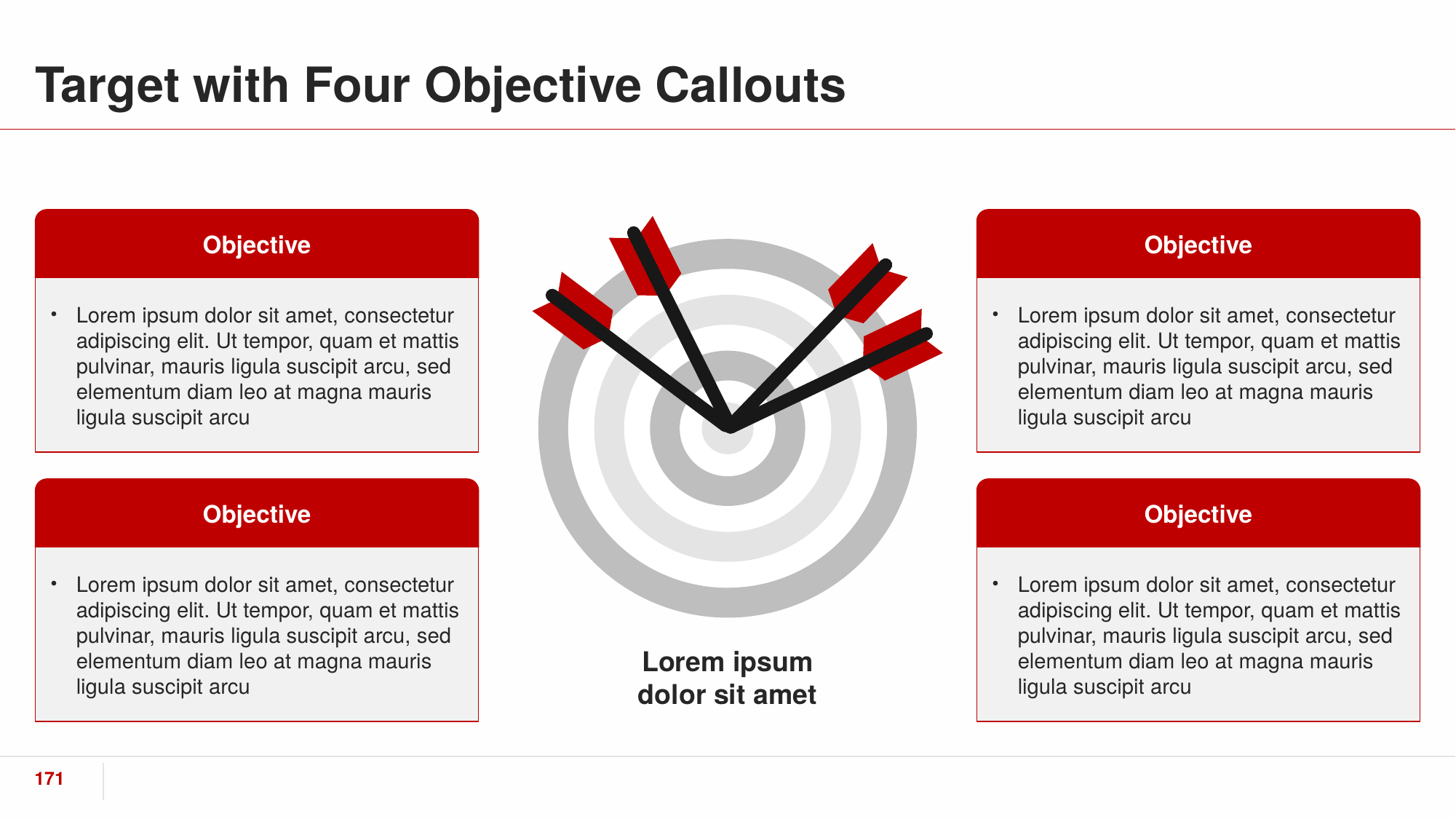

# Target with Four Objective Callouts
Objective
Lorem ipsum dolor sit amet, consectetur adipiscing elit. Ut tempor, quam et mattis pulvinar, mauris ligula suscipit arcu, sed elementum diam leo at magna mauris ligula suscipit arcu
Objective
Lorem ipsum dolor sit amet, consectetur adipiscing elit. Ut tempor, quam et mattis pulvinar, mauris ligula suscipit arcu, sed elementum diam leo at magna mauris ligula suscipit arcu
Objective
Lorem ipsum dolor sit amet, consectetur adipiscing elit. Ut tempor, quam et mattis pulvinar, mauris ligula suscipit arcu, sed elementum diam leo at magna mauris ligula suscipit arcu

Objective
Lorem ipsum dolor sit amet, consectetur adipiscing elit. Ut tempor, quam et mattis pulvinar, mauris ligula suscipit arcu, sed elementum diam leo at magna mauris ligula suscipit arcu
Lorem ipsum
dolor sit amet
171